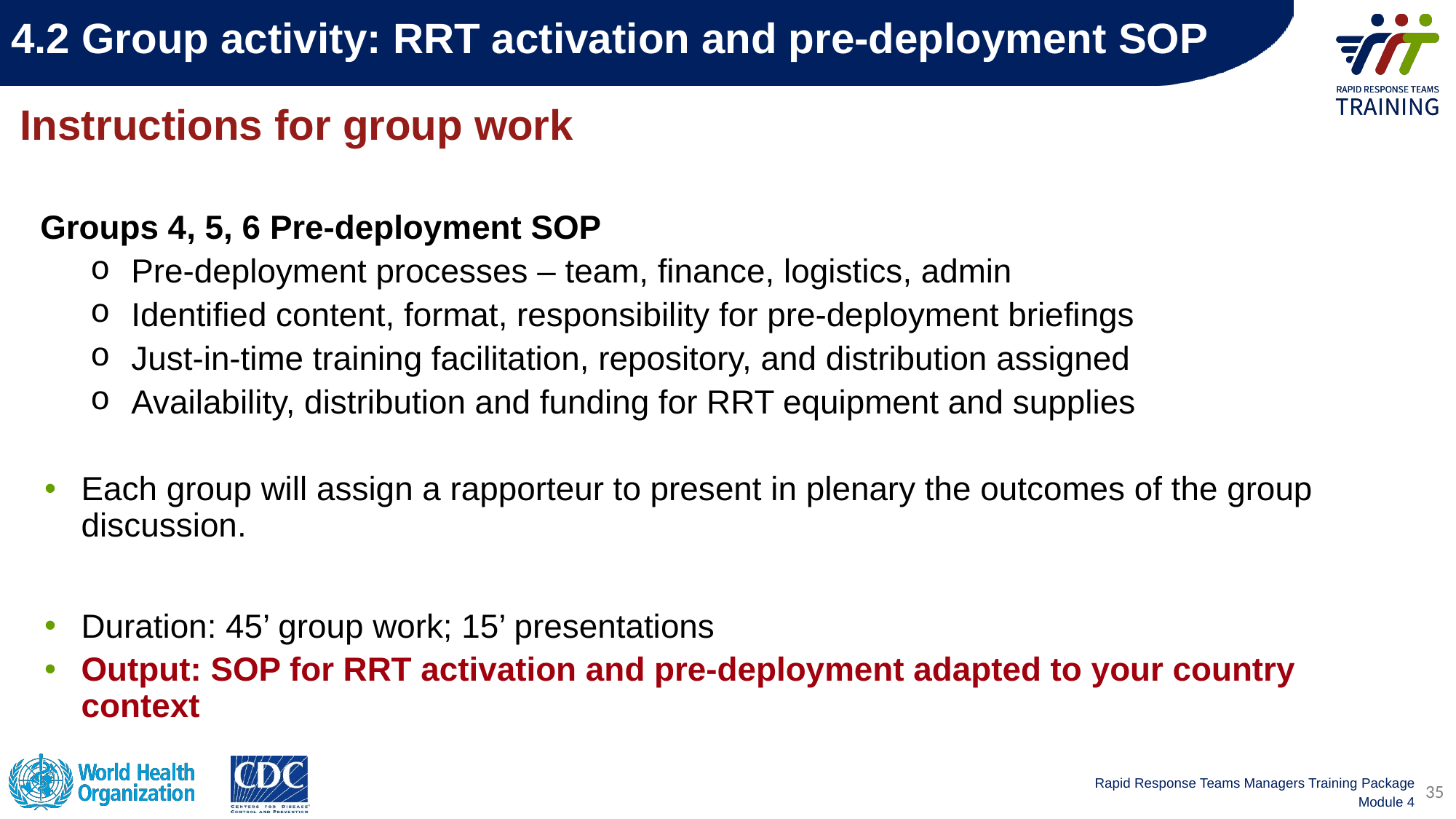

4.2 Group activity: RRT activation and pre-deployment SOP  ​
# Instructions for group work
Groups 4, 5, 6 Pre-deployment SOP
Pre-deployment processes – team, finance, logistics, admin
Identified content, format, responsibility for pre-deployment briefings
Just-in-time training facilitation, repository, and distribution assigned
Availability, distribution and funding for RRT equipment and supplies

Each group will assign a rapporteur to present in plenary the outcomes of the group discussion.

Duration: 45’ group work; 15’ presentations
Output: SOP for RRT activation and pre-deployment adapted to your country context

35